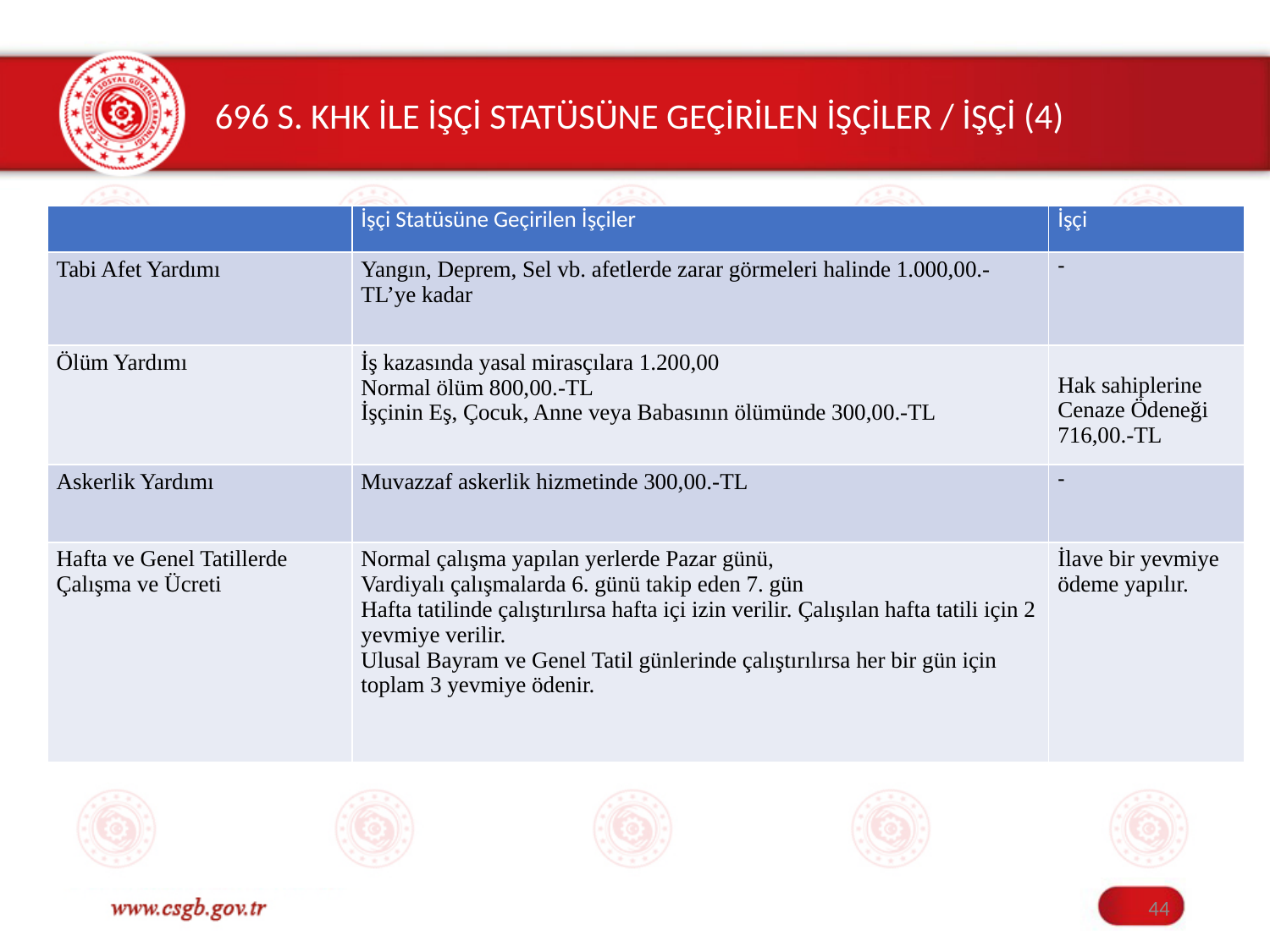

# 696 S. KHK İLE İŞÇİ STATÜSÜNE GEÇİRİLEN İŞÇİLER / İŞÇİ (4)
|  | İşçi Statüsüne Geçirilen İşçiler | İşçi |
| --- | --- | --- |
| Tabi Afet Yardımı | Yangın, Deprem, Sel vb. afetlerde zarar görmeleri halinde 1.000,00.-TL’ye kadar | - |
| Ölüm Yardımı | İş kazasında yasal mirasçılara 1.200,00 Normal ölüm 800,00.-TL İşçinin Eş, Çocuk, Anne veya Babasının ölümünde 300,00.-TL | Hak sahiplerine Cenaze Ödeneği 716,00.-TL |
| Askerlik Yardımı | Muvazzaf askerlik hizmetinde 300,00.-TL | - |
| Hafta ve Genel Tatillerde Çalışma ve Ücreti | Normal çalışma yapılan yerlerde Pazar günü, Vardiyalı çalışmalarda 6. günü takip eden 7. gün Hafta tatilinde çalıştırılırsa hafta içi izin verilir. Çalışılan hafta tatili için 2 yevmiye verilir. Ulusal Bayram ve Genel Tatil günlerinde çalıştırılırsa her bir gün için toplam 3 yevmiye ödenir. | İlave bir yevmiye ödeme yapılır. |

44